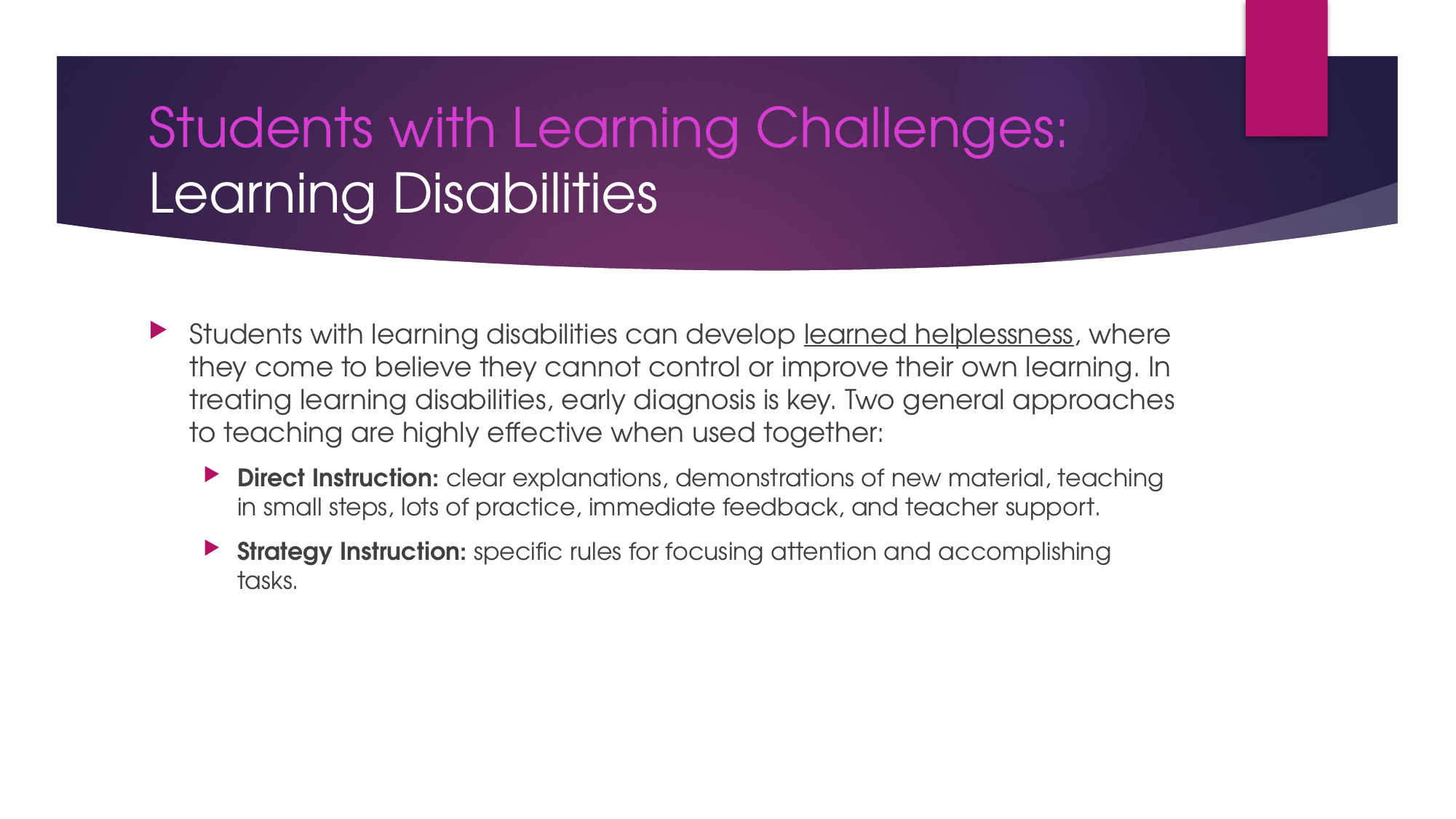

# Students with Learning Challenges: Learning Disabilities
Students with learning disabilities can develop learned helplessness, where they come to believe they cannot control or improve their own learning. In treating learning disabilities, early diagnosis is key. Two general approaches to teaching are highly effective when used together:
Direct Instruction: clear explanations, demonstrations of new material, teaching in small steps, lots of practice, immediate feedback, and teacher support.
Strategy Instruction: specific rules for focusing attention and accomplishing tasks.